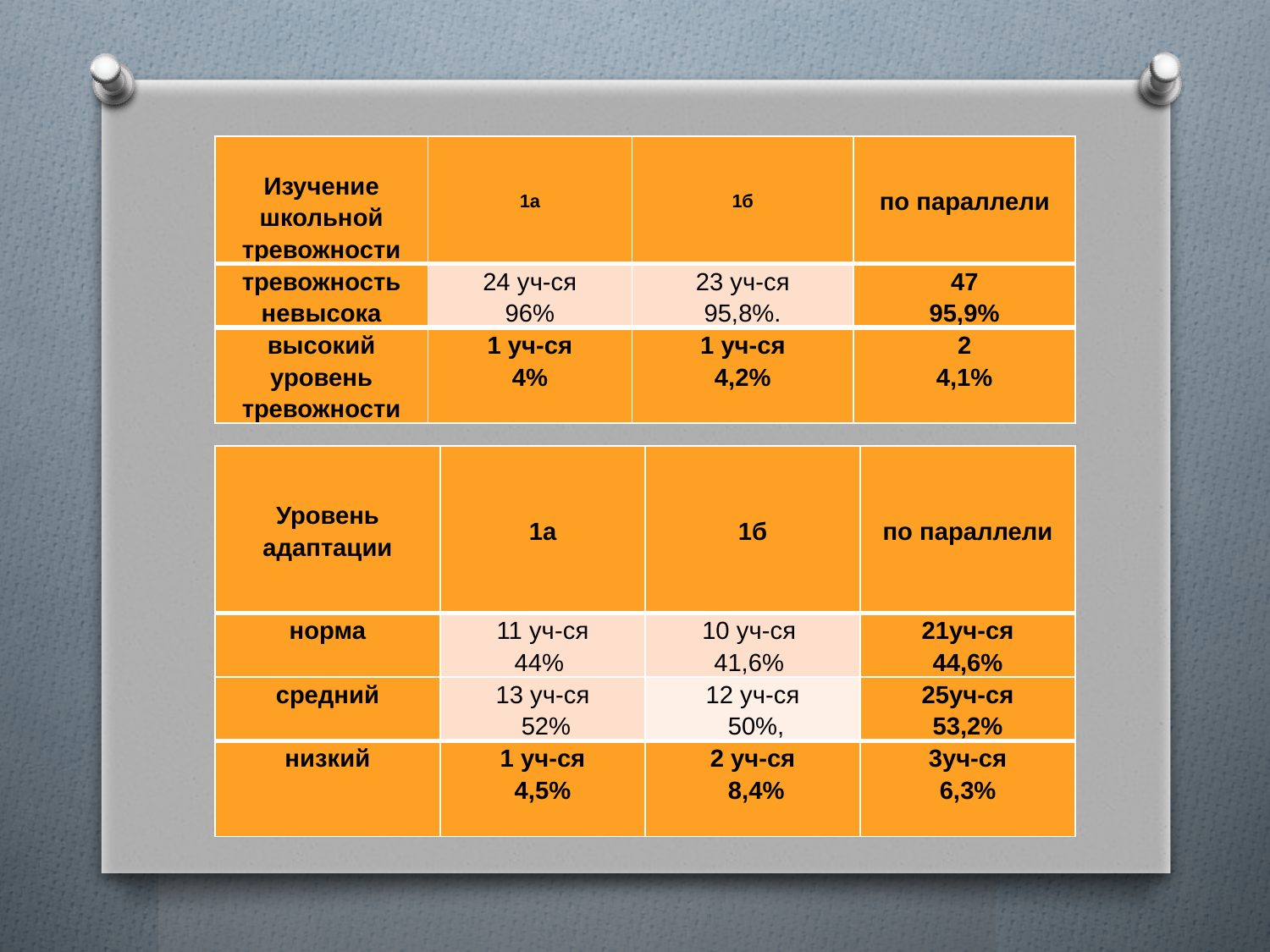

| Изучение школьной тревожности | 1а | 1б | по параллели |
| --- | --- | --- | --- |
| тревожность невысока | 24 уч-ся 96% | 23 уч-ся 95,8%. | 47 95,9% |
| высокий уровень тревожности | 1 уч-ся 4% | 1 уч-ся 4,2% | 2 4,1% |
| Уровень адаптации | 1а | 1б | по параллели |
| --- | --- | --- | --- |
| норма | 11 уч-ся 44% | 10 уч-ся 41,6% | 21уч-ся 44,6% |
| средний | 13 уч-ся 52% | 12 уч-ся 50%, | 25уч-ся 53,2% |
| низкий | 1 уч-ся 4,5% | 2 уч-ся 8,4% | 3уч-ся 6,3% |